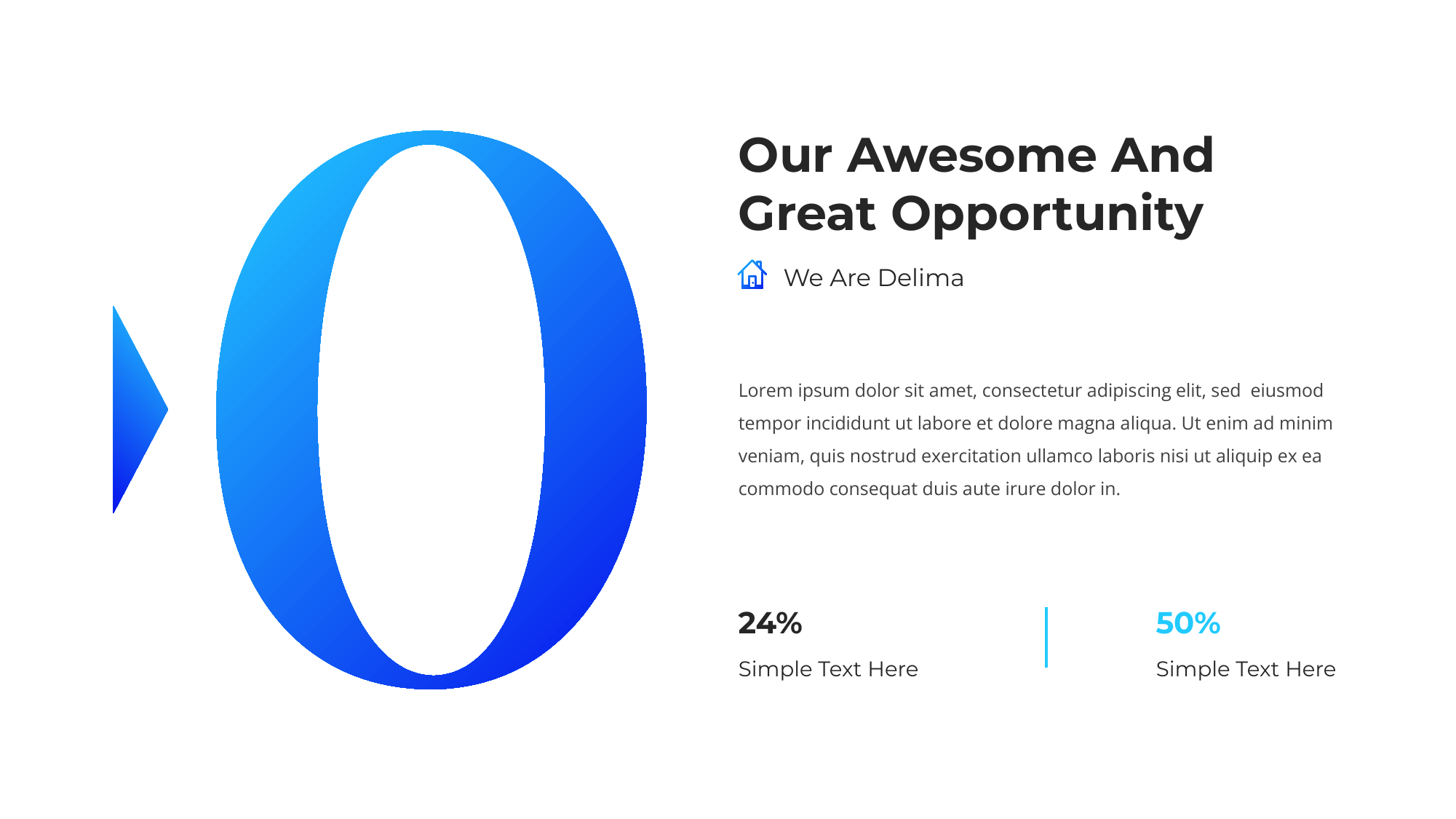

Our Awesome And Great Opportunity
We Are Delima

Lorem ipsum dolor sit amet, consectetur adipiscing elit, sed  eiusmod tempor incididunt ut labore et dolore magna aliqua. Ut enim ad minim veniam, quis nostrud exercitation ullamco laboris nisi ut aliquip ex ea commodo consequat duis aute irure dolor in.
24%
Simple Text Here
50%
Simple Text Here